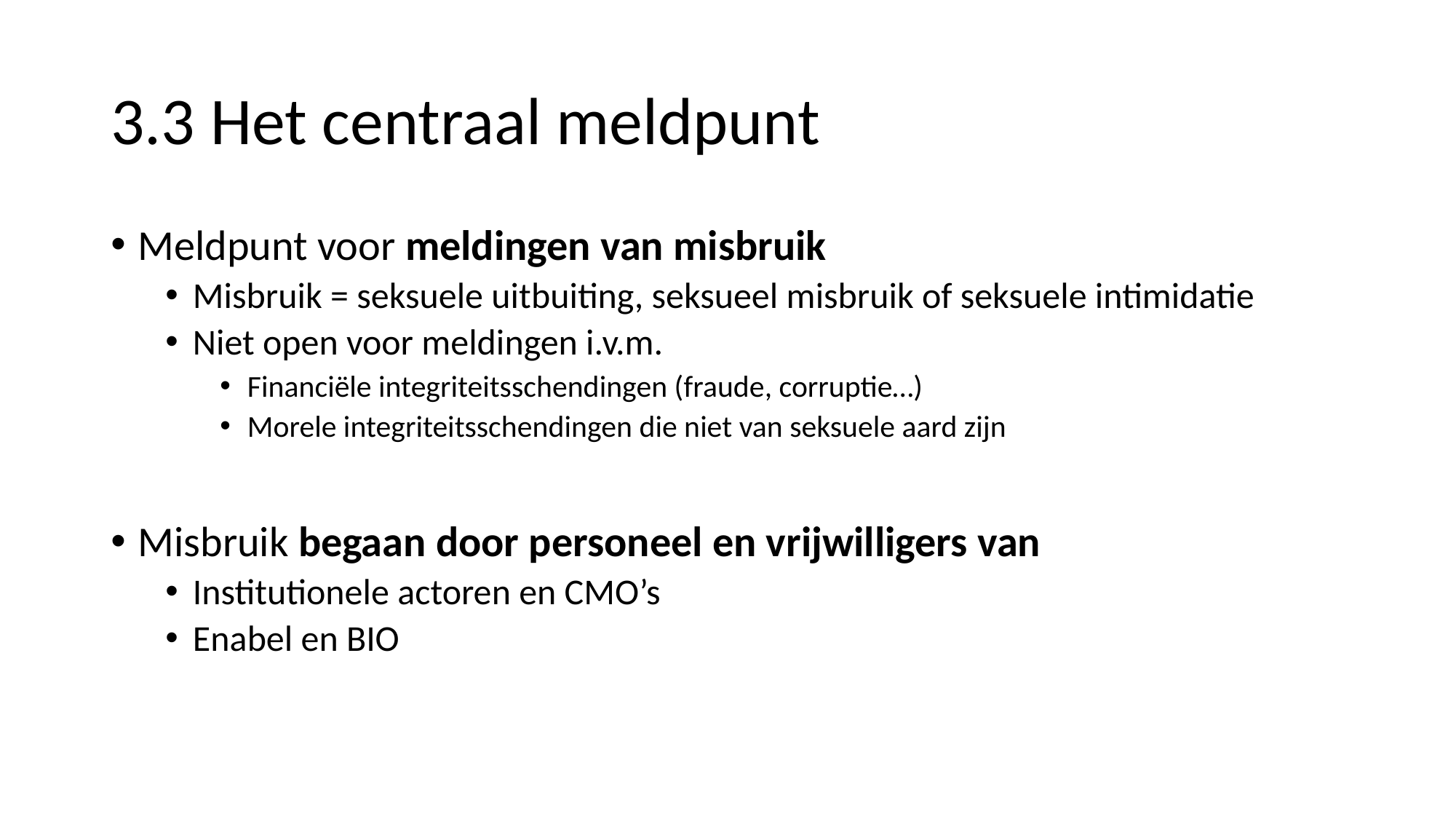

# 3.3 Het centraal meldpunt
Meldpunt voor meldingen van misbruik
Misbruik = seksuele uitbuiting, seksueel misbruik of seksuele intimidatie
Niet open voor meldingen i.v.m.
Financiële integriteitsschendingen (fraude, corruptie…)
Morele integriteitsschendingen die niet van seksuele aard zijn

Misbruik begaan door personeel en vrijwilligers van
Institutionele actoren en CMO’s
Enabel en BIO